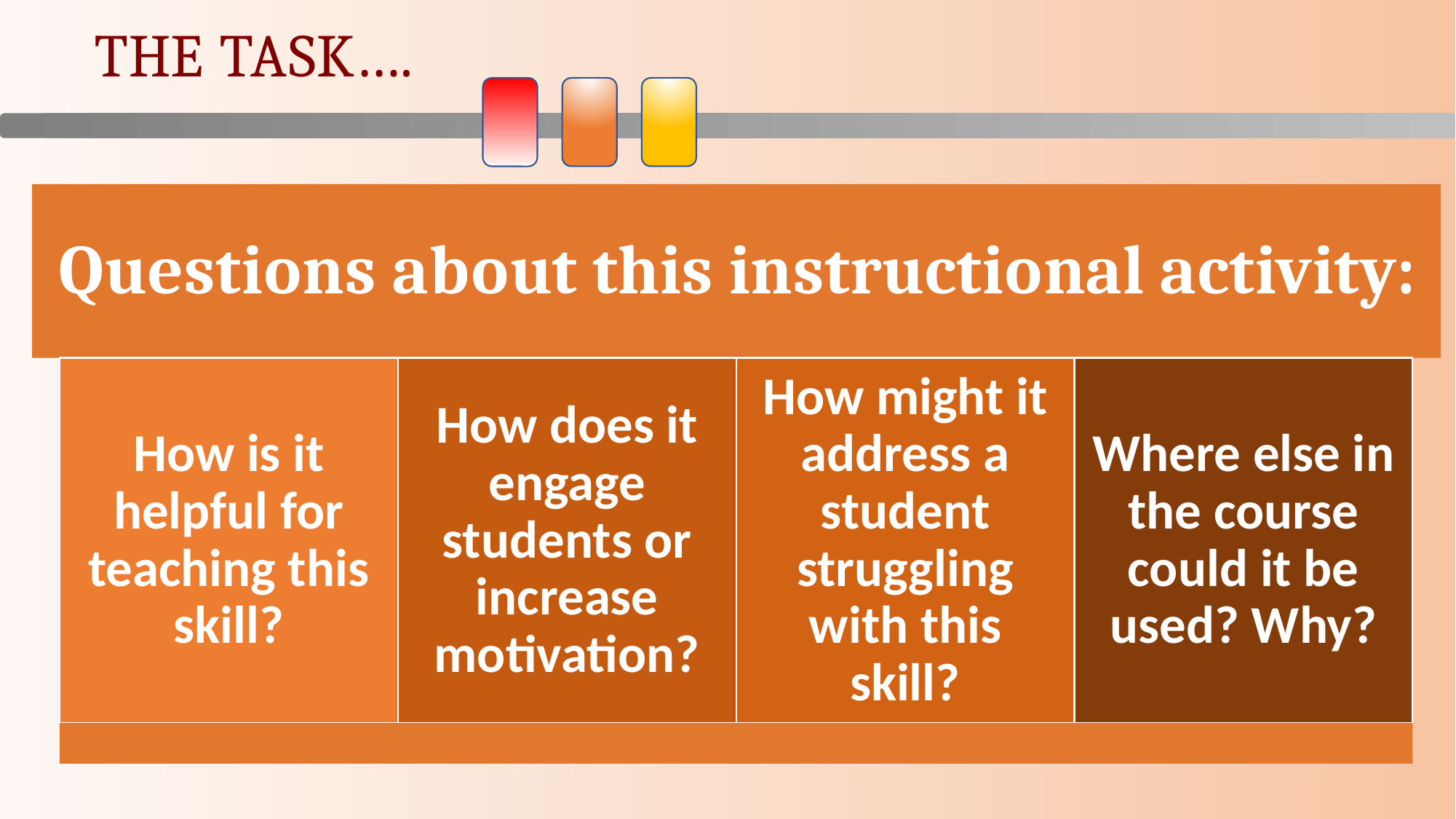

THE TASK….

Questions about this instructional activity:
How is it helpful for teaching this skill?
How does it engage students or increase motivation?
How might it address a student struggling with this skill?
Where else in the course could it be used? Why?